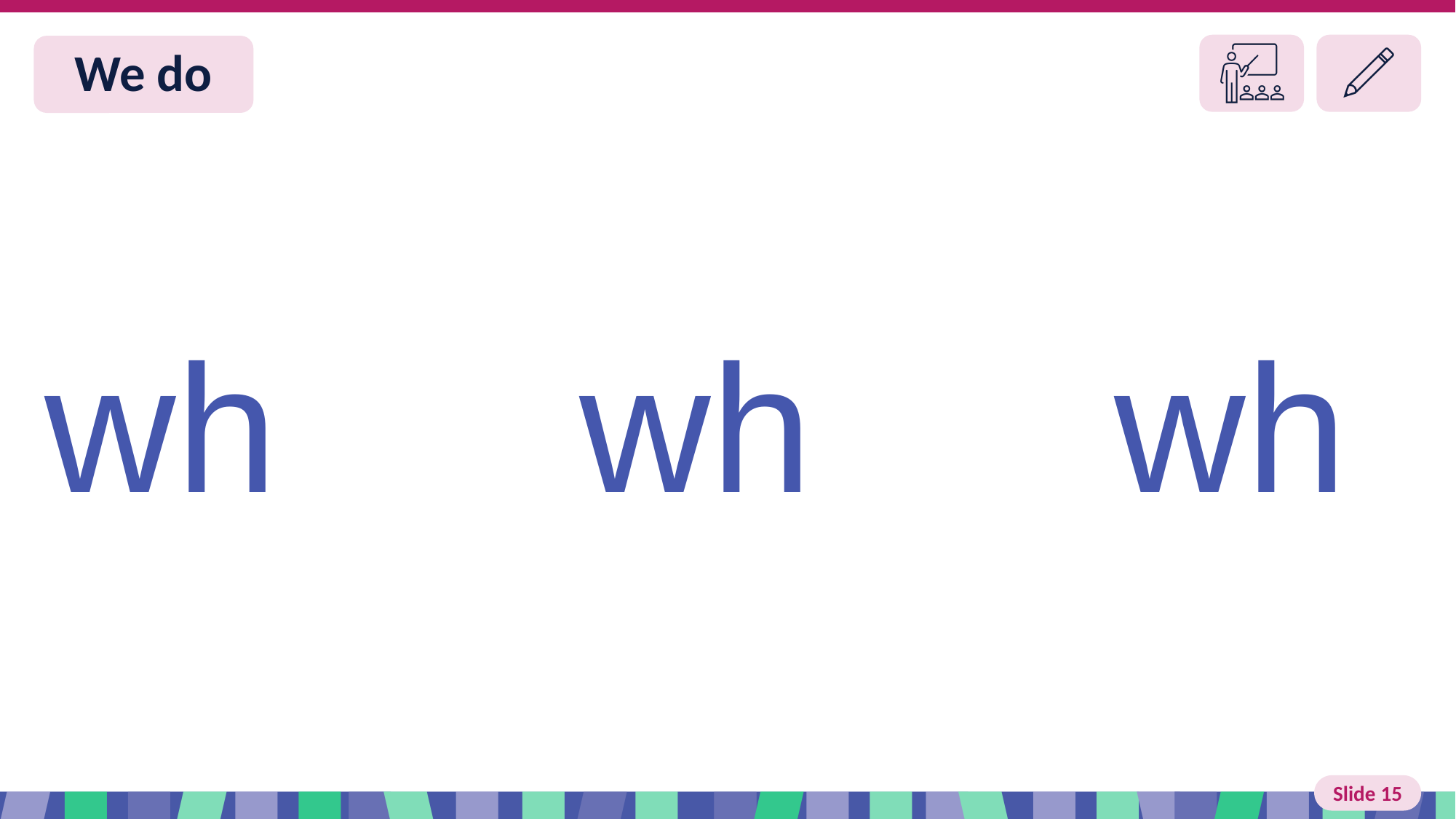

# Slide 15 We do
wh      wh      wh